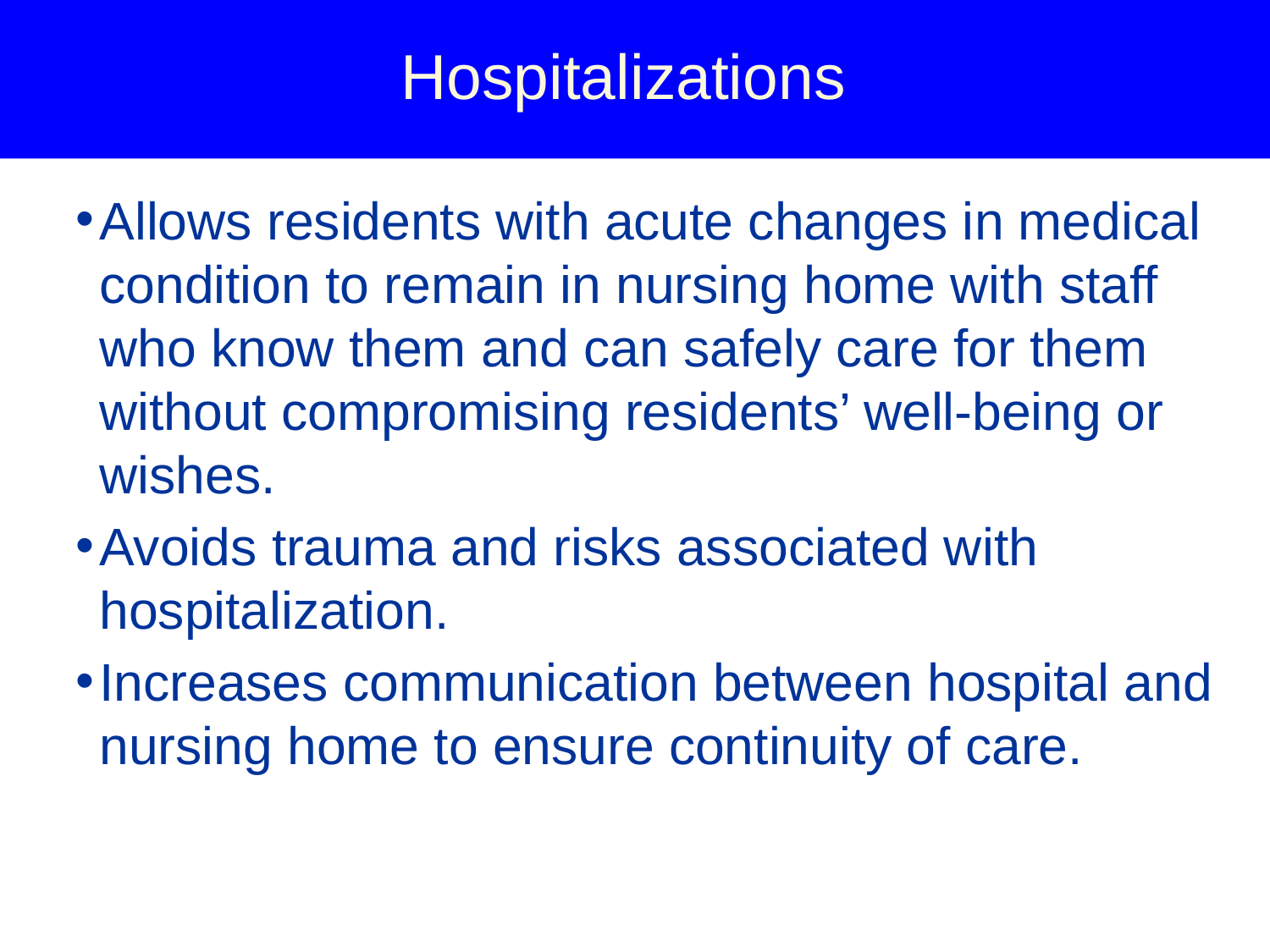

# Hospitalizations
Allows residents with acute changes in medical condition to remain in nursing home with staff who know them and can safely care for them without compromising residents’ well-being or wishes.
Avoids trauma and risks associated with hospitalization.
Increases communication between hospital and nursing home to ensure continuity of care.